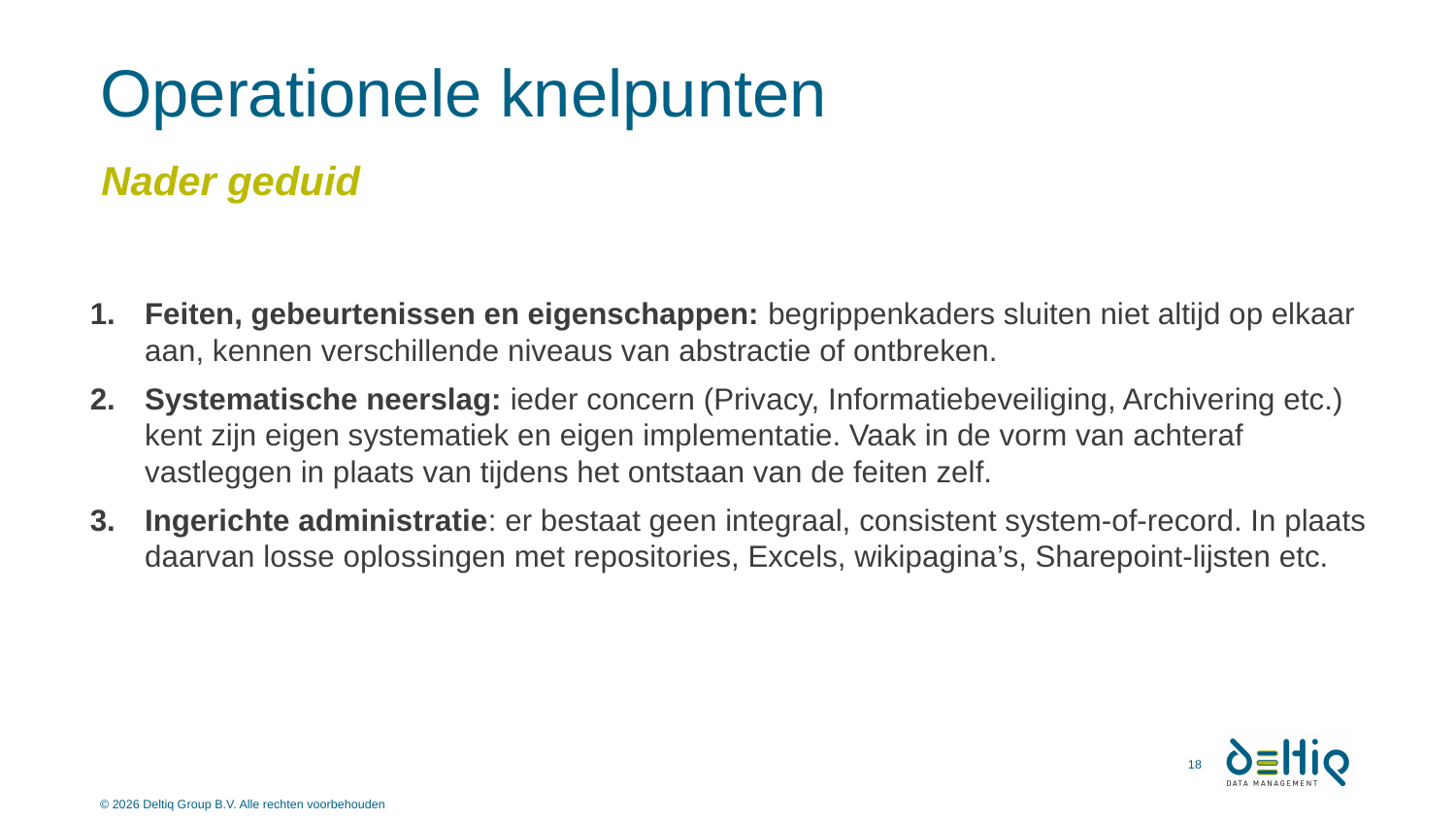

# Operationele knelpunten
Nader geduid
Feiten, gebeurtenissen en eigenschappen: begrippenkaders sluiten niet altijd op elkaar aan, kennen verschillende niveaus van abstractie of ontbreken.
Systematische neerslag: ieder concern (Privacy, Informatiebeveiliging, Archivering etc.) kent zijn eigen systematiek en eigen implementatie. Vaak in de vorm van achteraf vastleggen in plaats van tijdens het ontstaan van de feiten zelf.
Ingerichte administratie: er bestaat geen integraal, consistent system-of-record. In plaats daarvan losse oplossingen met repositories, Excels, wikipagina’s, Sharepoint-lijsten etc.
18
© 2026 Deltiq Group B.V. Alle rechten voorbehouden